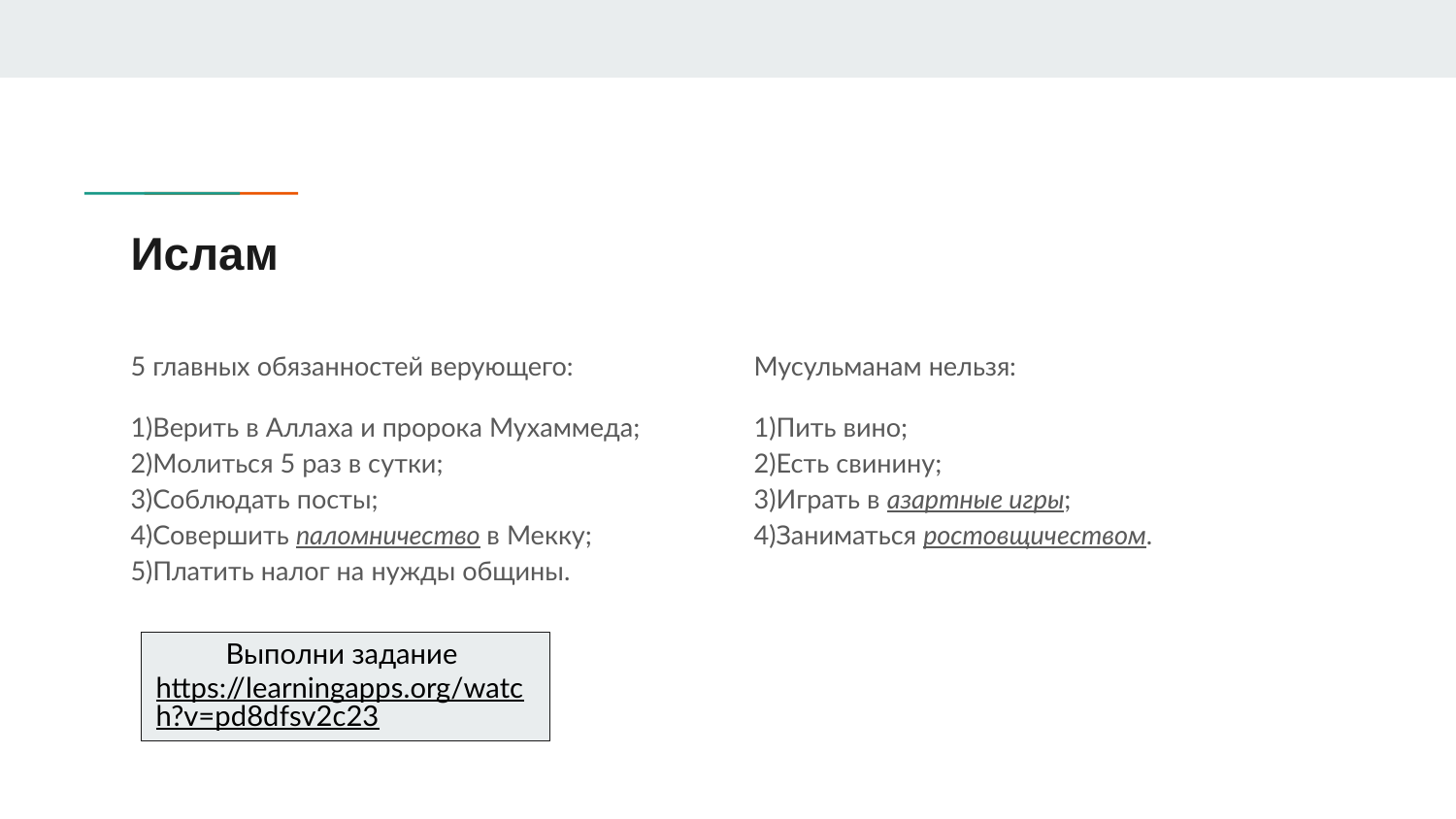

# Ислам
5 главных обязанностей верующего:
1)Верить в Аллаха и пророка Мухаммеда;
2)Молиться 5 раз в сутки;
3)Соблюдать посты;
4)Совершить паломничество в Мекку;
5)Платить налог на нужды общины.
Мусульманам нельзя:
1)Пить вино;
2)Есть свинину;
3)Играть в азартные игры;
4)Заниматься ростовщичеством.
Выполни задание
https://learningapps.org/watch?v=pd8dfsv2c23